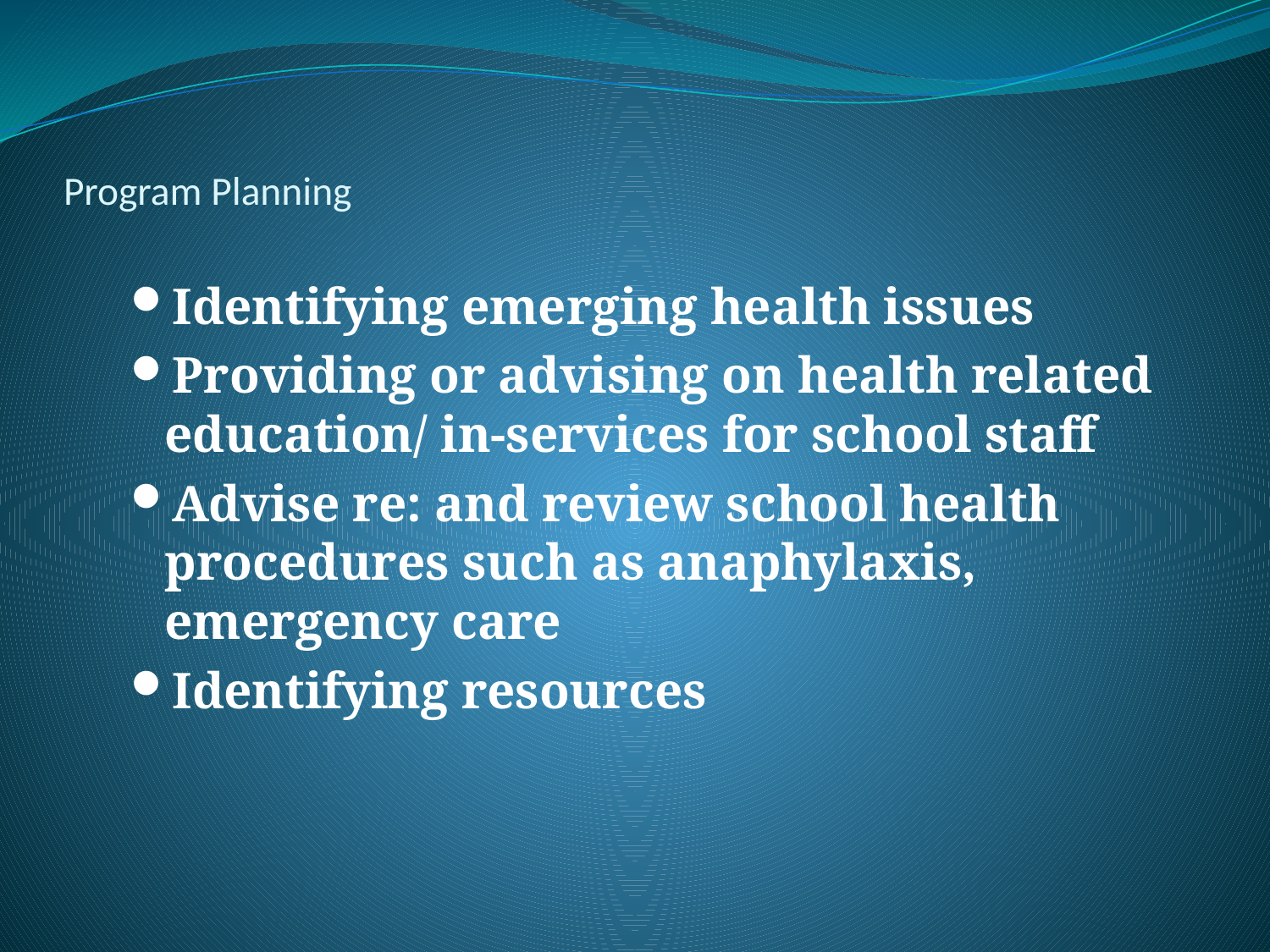

# Program Planning
Identifying emerging health issues
Providing or advising on health related education/ in-services for school staff
Advise re: and review school health procedures such as anaphylaxis, emergency care
Identifying resources